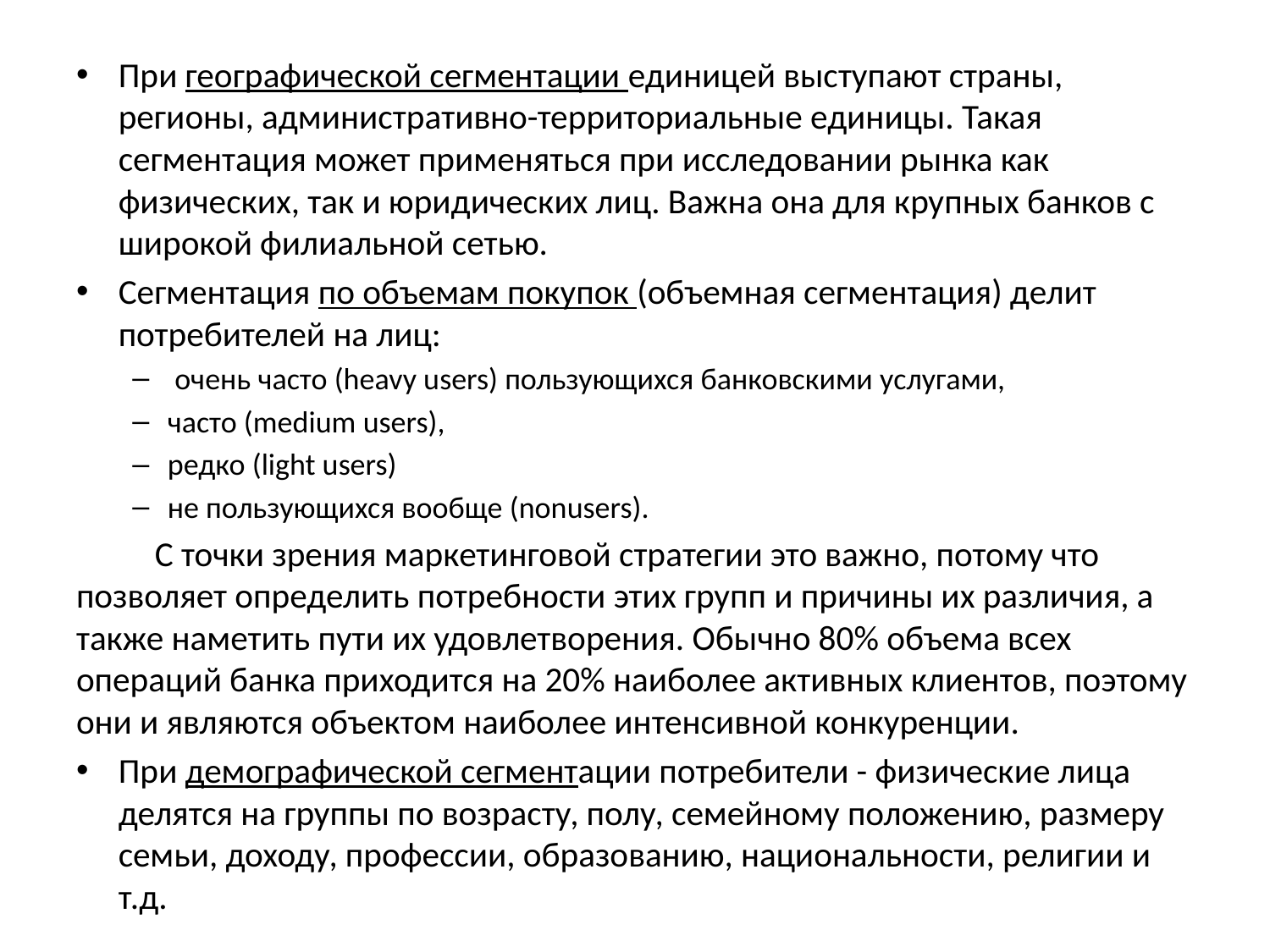

При географической сегментации единицей выступают страны, регионы, административно-территориальные единицы. Такая сегментация может применяться при исследовании рынка как физических, так и юридических лиц. Важна она для крупных банков с широкой филиальной сетью.
Сегментация по объемам покупок (объемная сегментация) делит потребителей на лиц:
 очень часто (heavy users) пользующихся банковскими услугами,
часто (medium users),
редко (light users)
не пользующихся вообще (nonusers).
	С точки зрения маркетинговой стратегии это важно, потому что позволяет определить потребности этих групп и причины их различия, а также наметить пути их удовлетворения. Обычно 80% объема всех операций банка приходится на 20% наиболее активных клиентов, поэтому они и являются объектом наиболее интенсивной конкуренции.
При демографической сегментации потребители - физические лица делятся на группы по возрасту, полу, семейному положению, размеру семьи, доходу, профессии, образованию, национальности, религии и т.д.